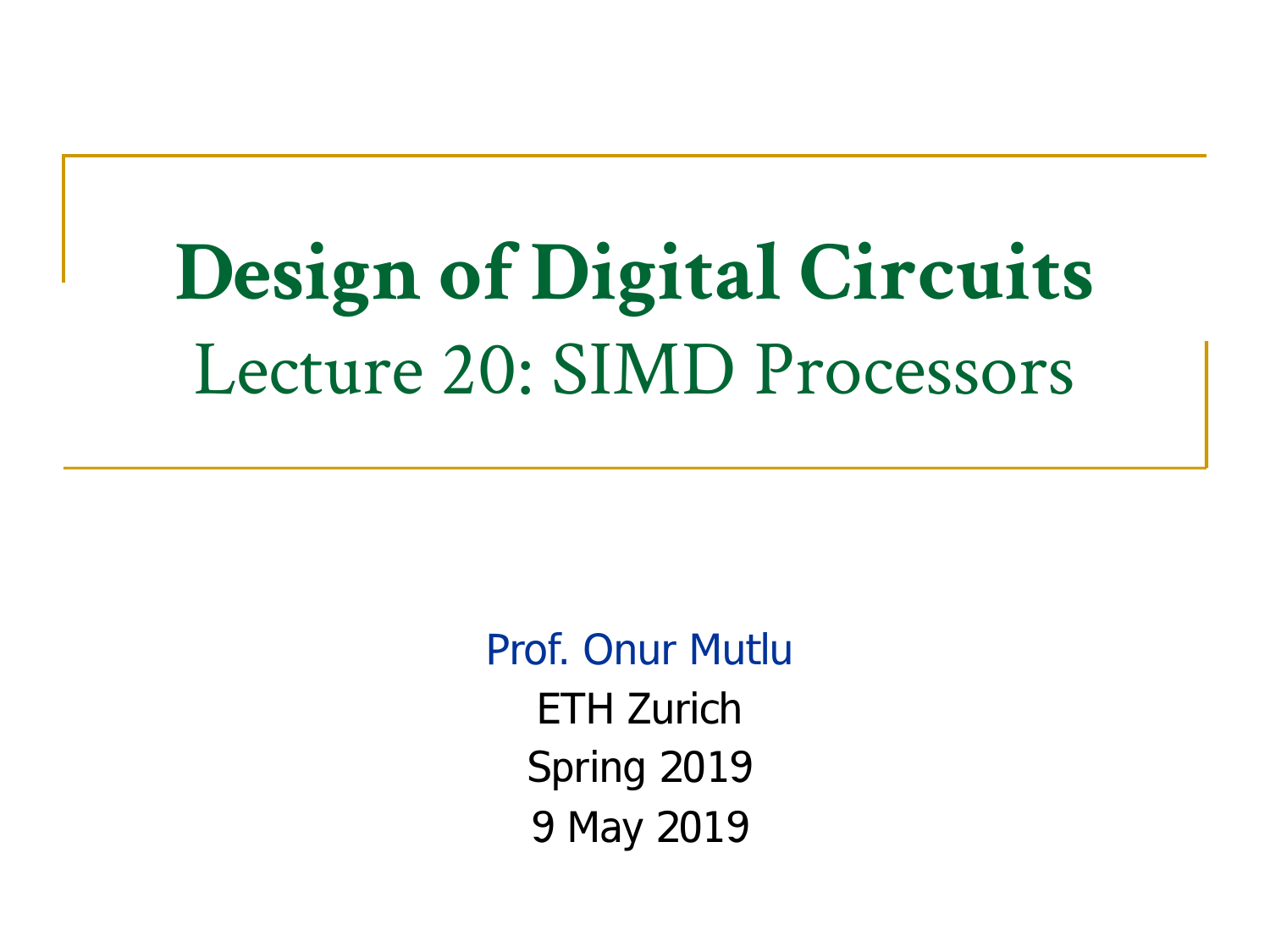

# Design of Digital Circuits Lecture 20: SIMD Processors

Prof. Onur Mutlu
ETH Zurich
Spring 2019
9 May 2019